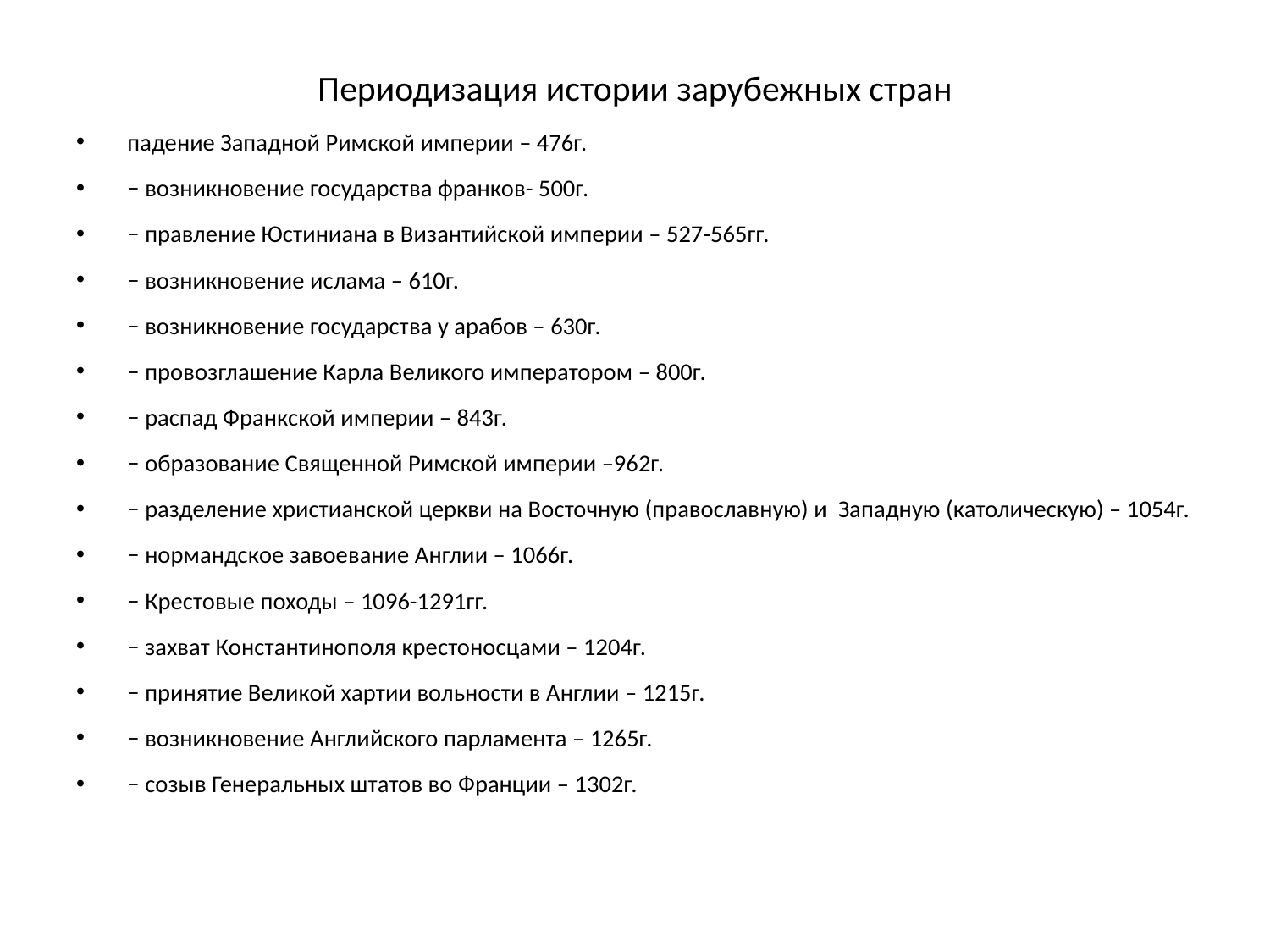

# Периодизация истории зарубежных стран
падение Западной Римской империи – 476г.
− возникновение государства франков- 500г.
− правление Юстиниана в Византийской империи – 527-565гг.
− возникновение ислама – 610г.
− возникновение государства у арабов – 630г.
− провозглашение Карла Великого императором – 800г.
− распад Франкской империи – 843г.
− образование Священной Римской империи –962г.
− разделение христианской церкви на Восточную (православную) и  Западную (католическую) – 1054г.
− нормандское завоевание Англии – 1066г.
− Крестовые походы – 1096-1291гг.
− захват Константинополя крестоносцами – 1204г.
− принятие Великой хартии вольности в Англии – 1215г.
− возникновение Английского парламента – 1265г.
− созыв Генеральных штатов во Франции – 1302г.